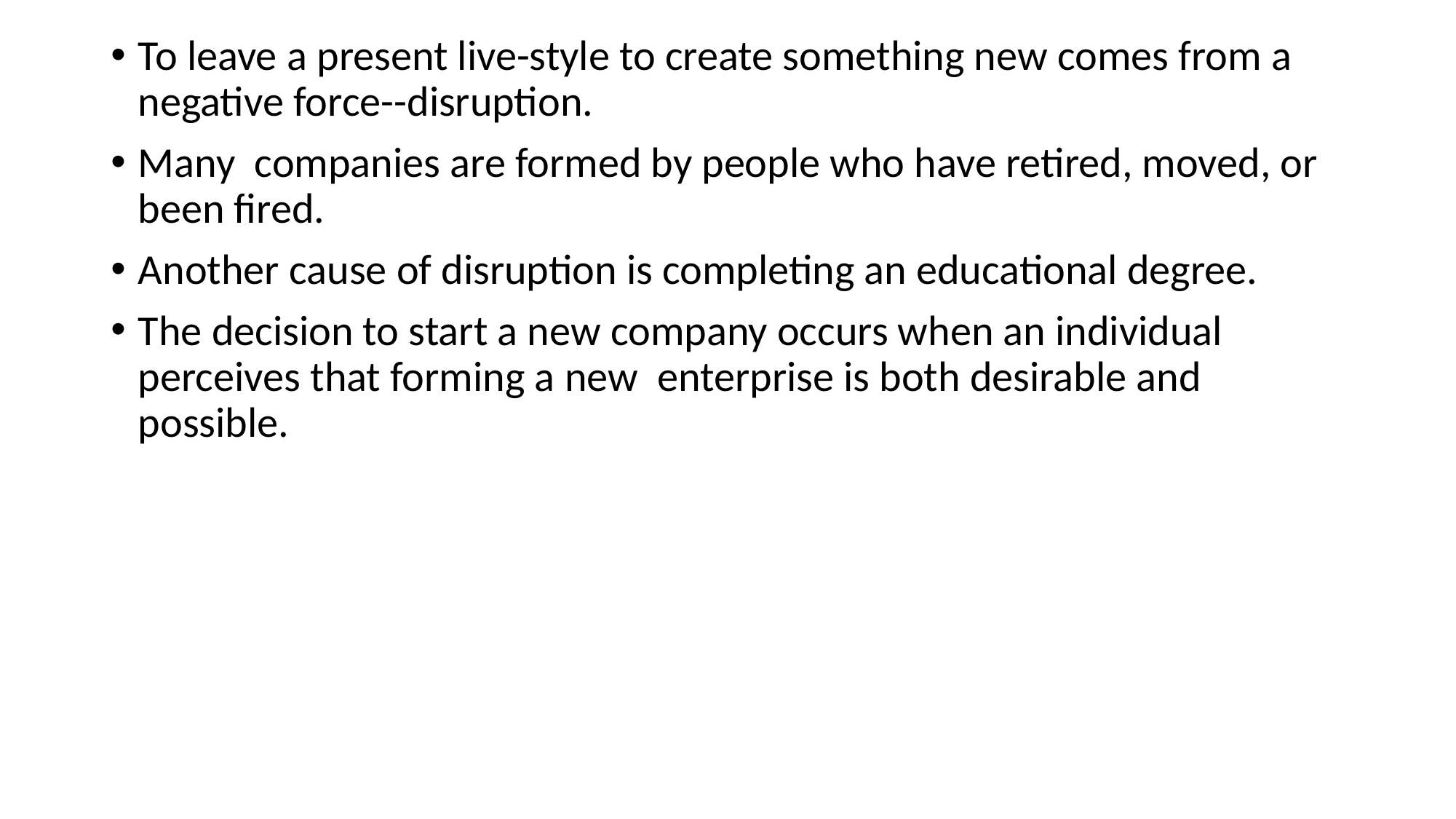

To leave a present live-style to create something new comes from a negative force--disruption.
Many  companies are formed by people who have retired, moved, or been fired.
Another cause of disruption is completing an educational degree.
The decision to start a new company occurs when an individual perceives that forming a new  enterprise is both desirable and possible.